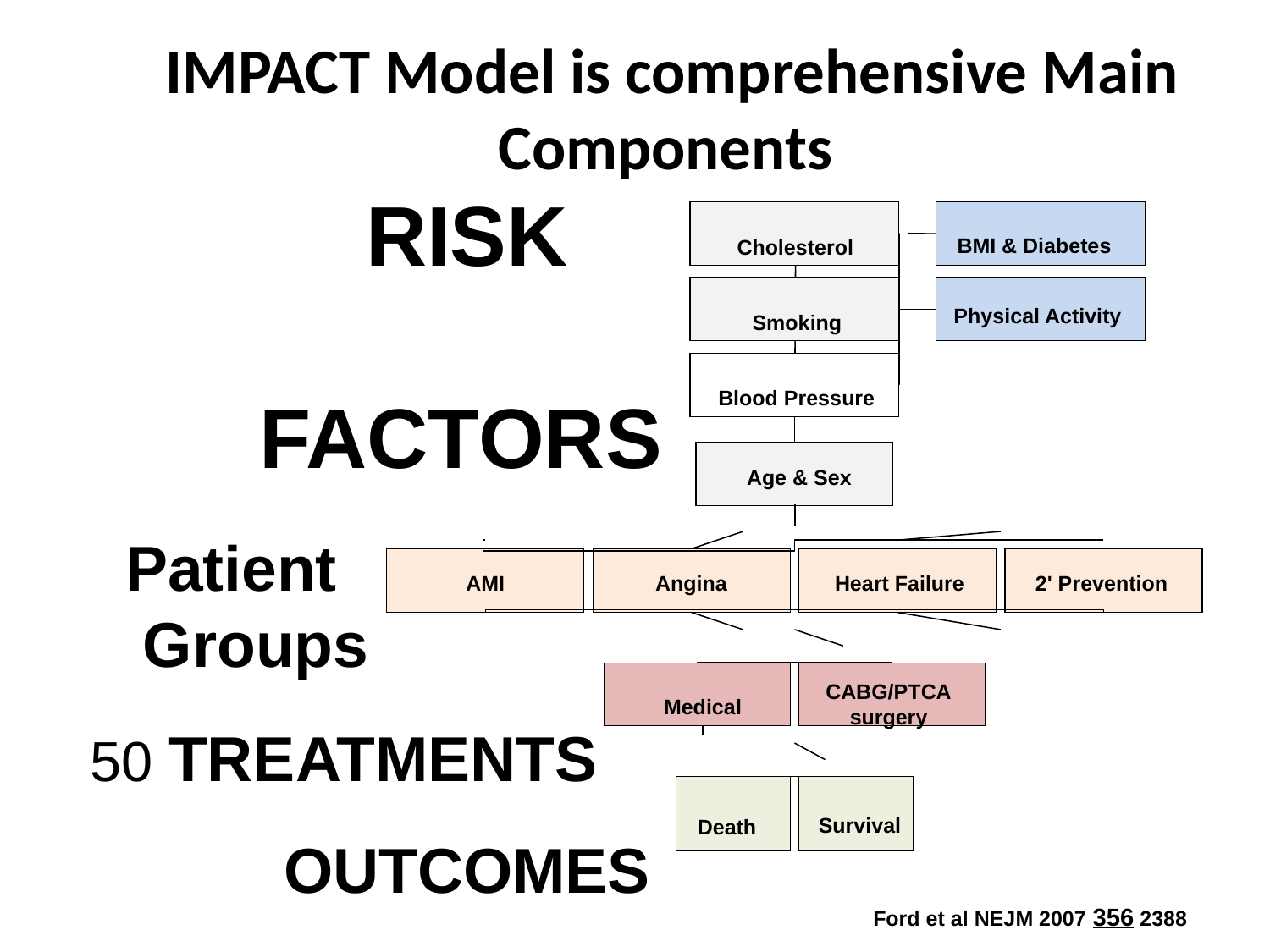

IMPACT Model is comprehensive Main Components

       AMI
Angina
Heart Failure
2' Prevention

             RISK                                  FACTORS

    Patient
     Groups

  50 TREATMENTS

             OUTCOMES
BMI & Diabetes
Cholesterol
Physical Activity
Smoking
Blood Pressure
Age & Sex
CABG/PTCA
surgery
Medical
Survival
Death
Ford et al NEJM 2007 356 2388